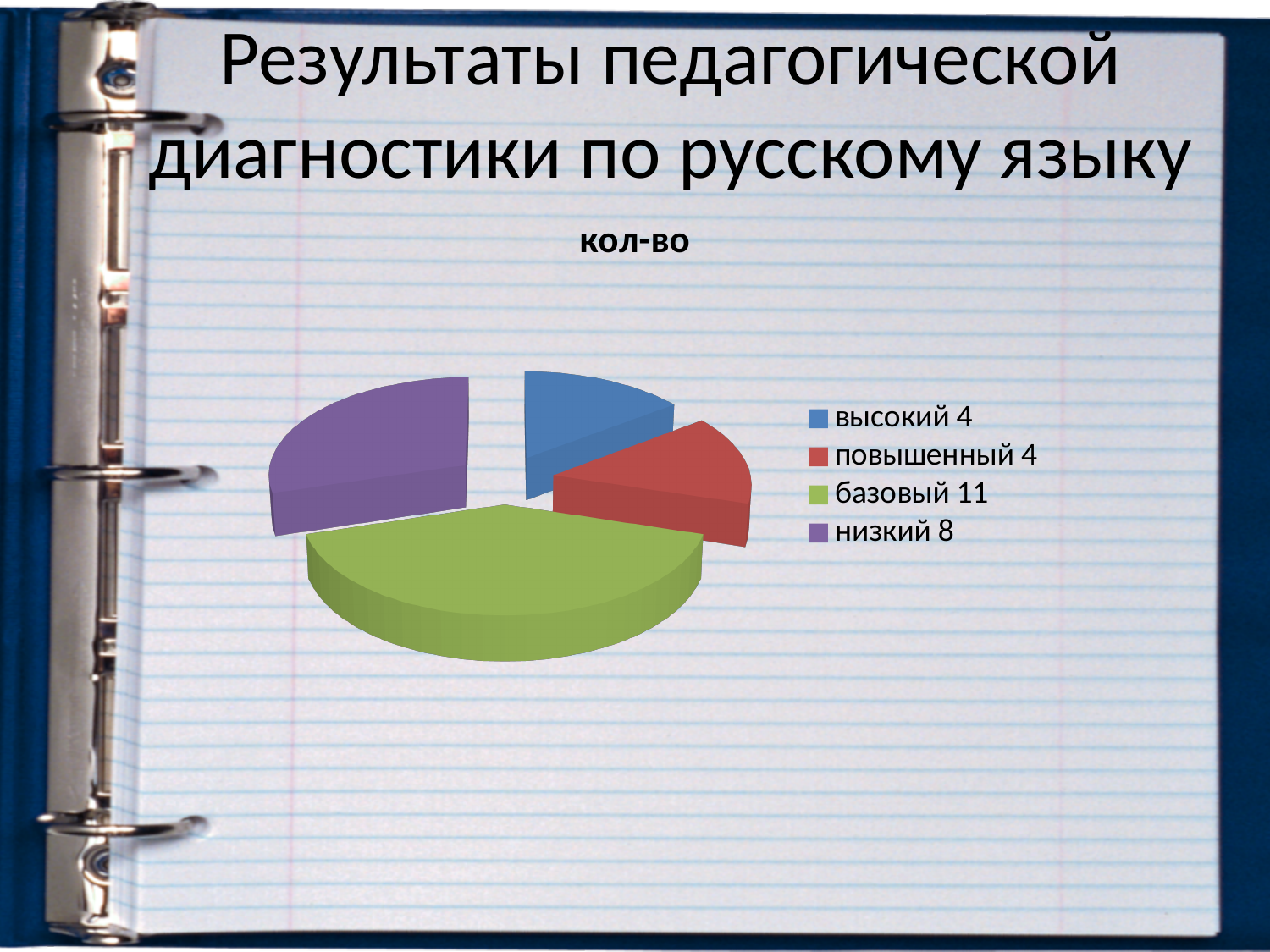

# Результаты педагогической диагностики по русскому языку

[unsupported chart]